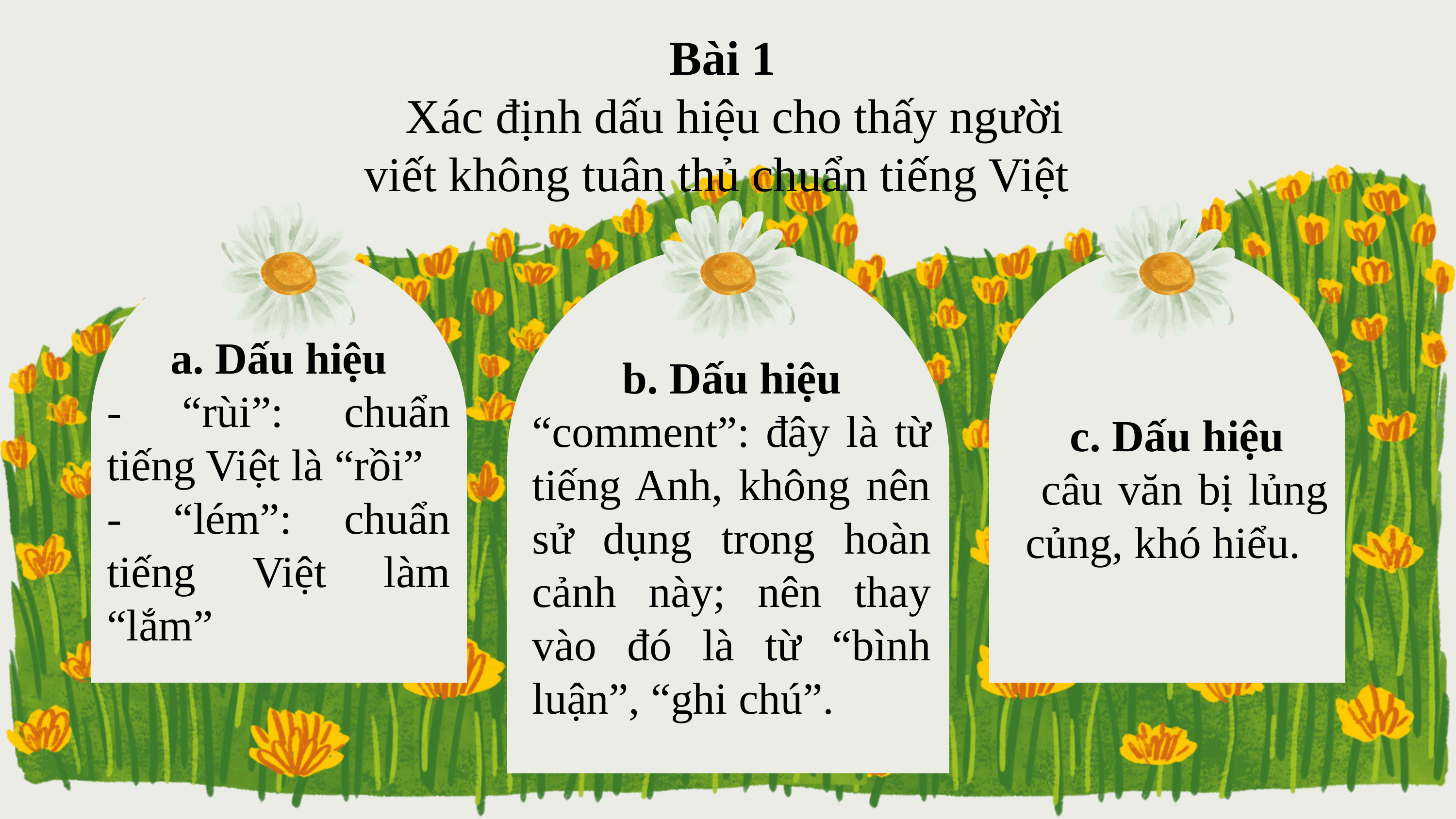

Bài 1
  Xác định dấu hiệu cho thấy người viết không tuân thủ chuẩn tiếng Việt

a. Dấu hiệu
- “rùi”: chuẩn tiếng Việt là “rồi”
- “lém”: chuẩn tiếng Việt làm “lắm”
b. Dấu hiệu
“comment”: đây là từ tiếng Anh, không nên sử dụng trong hoàn cảnh này; nên thay vào đó là từ “bình luận”, “ghi chú”.
c. Dấu hiệu
 câu văn bị lủng củng, khó hiểu.